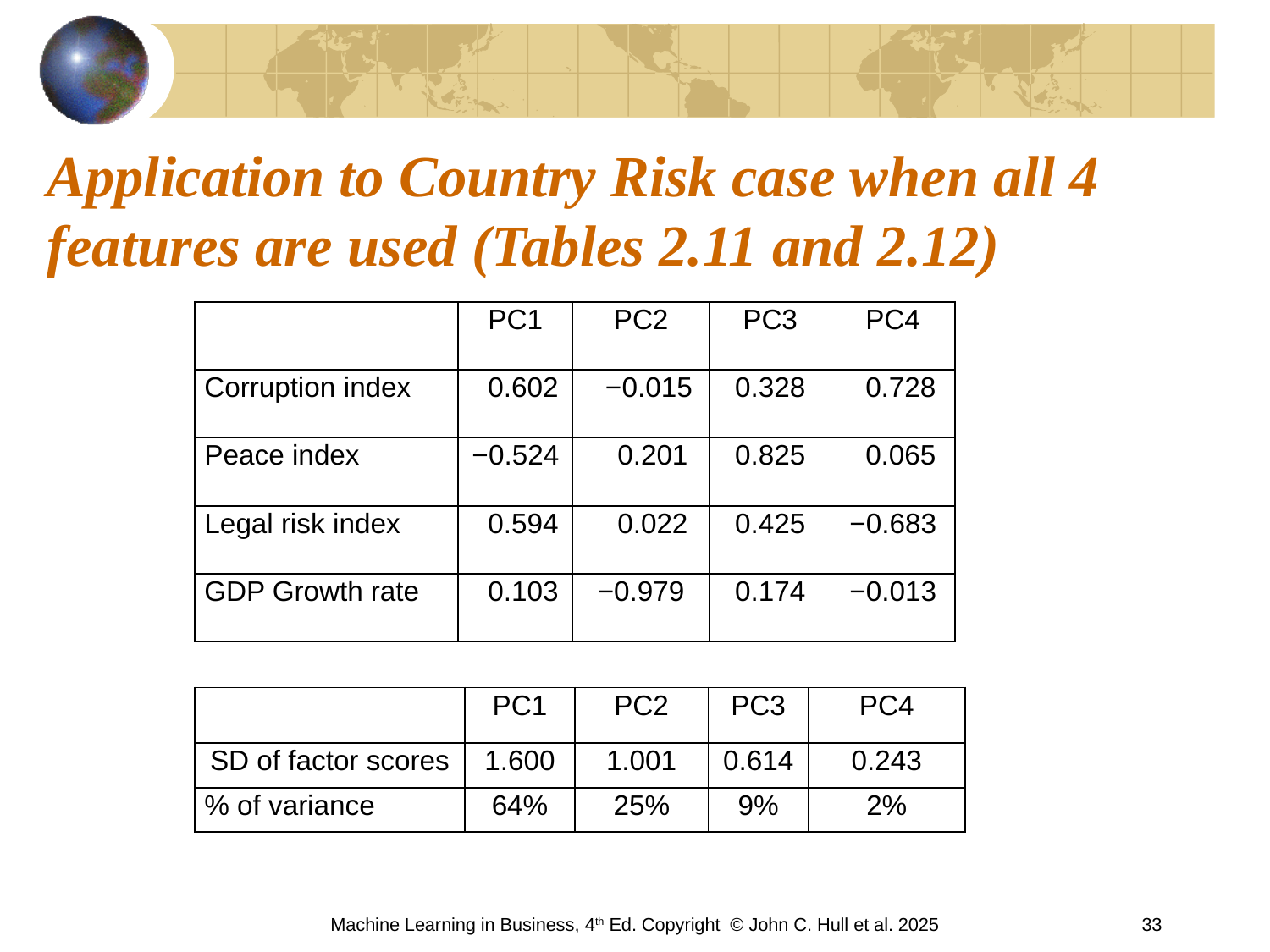

# Application to Country Risk case when all 4 features are used (Tables 2.11 and 2.12)
|  | PC1 | PC2 | PC3 | PC4 |
| --- | --- | --- | --- | --- |
| Corruption index | 0.602 | −0.015 | 0.328 | 0.728 |
| Peace index | −0.524 | 0.201 | 0.825 | 0.065 |
| Legal risk index | 0.594 | 0.022 | 0.425 | −0.683 |
| GDP Growth rate | 0.103 | −0.979 | 0.174 | −0.013 |
|  | PC1 | PC2 | PC3 | PC4 |
| --- | --- | --- | --- | --- |
| SD of factor scores | 1.600 | 1.001 | 0.614 | 0.243 |
| % of variance | 64% | 25% | 9% | 2% |
Machine Learning in Business, 4th Ed. Copyright  © John C. Hull et al. 2025
33